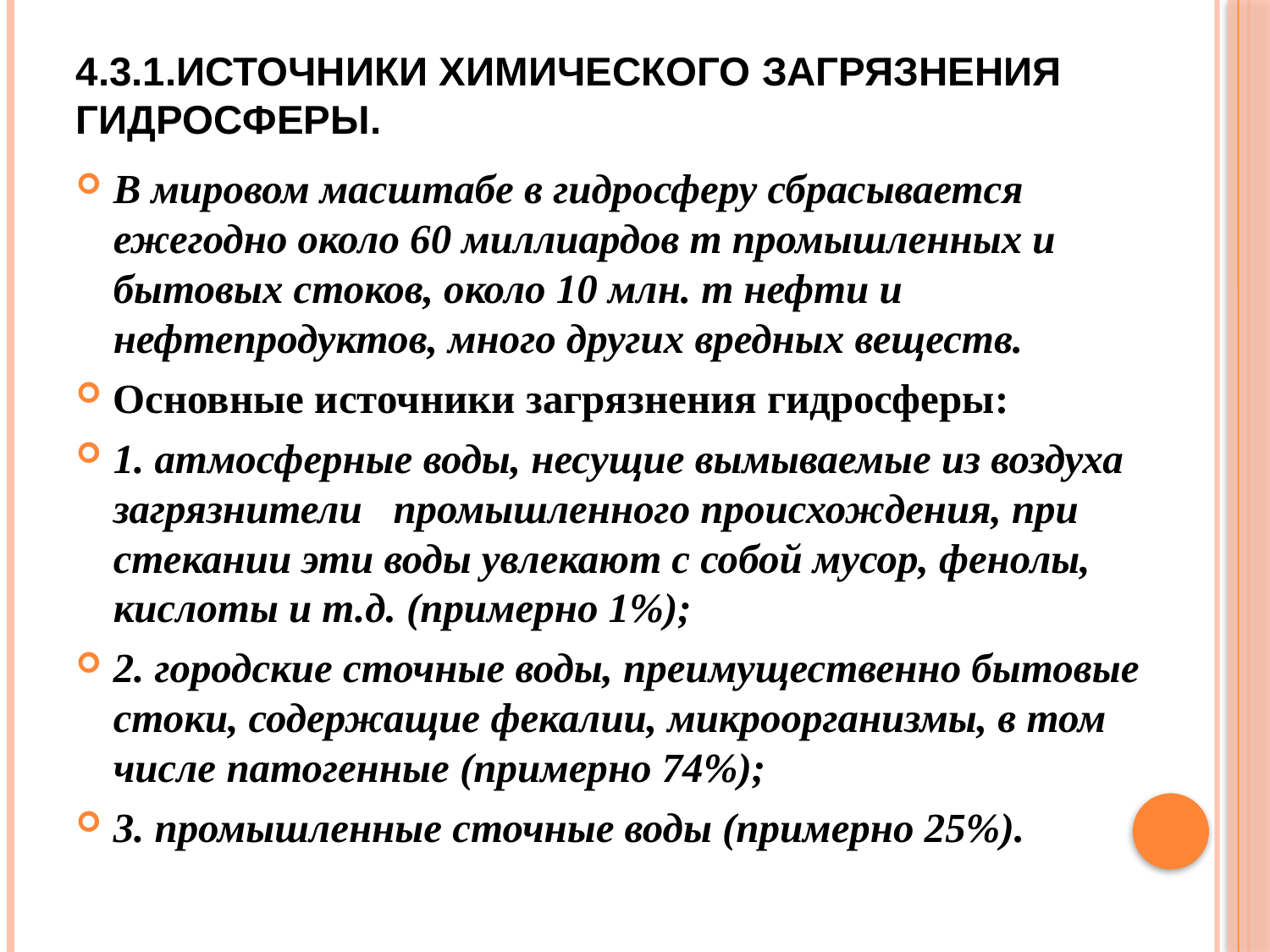

# 4.3.1.Источники химического загрязнения гидросферы.
В мировом масштабе в гидросферу сбрасывается ежегодно около 60 миллиардов т промышленных и бытовых стоков, около 10 млн. т нефти и нефтепродуктов, много других вредных веществ.
Основные источники загрязнения гидросферы:
1. атмосферные воды, несущие вымываемые из воздуха загрязнители   промышленного происхождения, при стекании эти воды увлекают с собой мусор, фенолы, кислоты и т.д. (примерно 1%);
2. городские сточные воды, преимущественно бытовые стоки, содержащие фекалии, микроорганизмы, в том числе патогенные (примерно 74%);
3. промышленные сточные воды (примерно 25%).